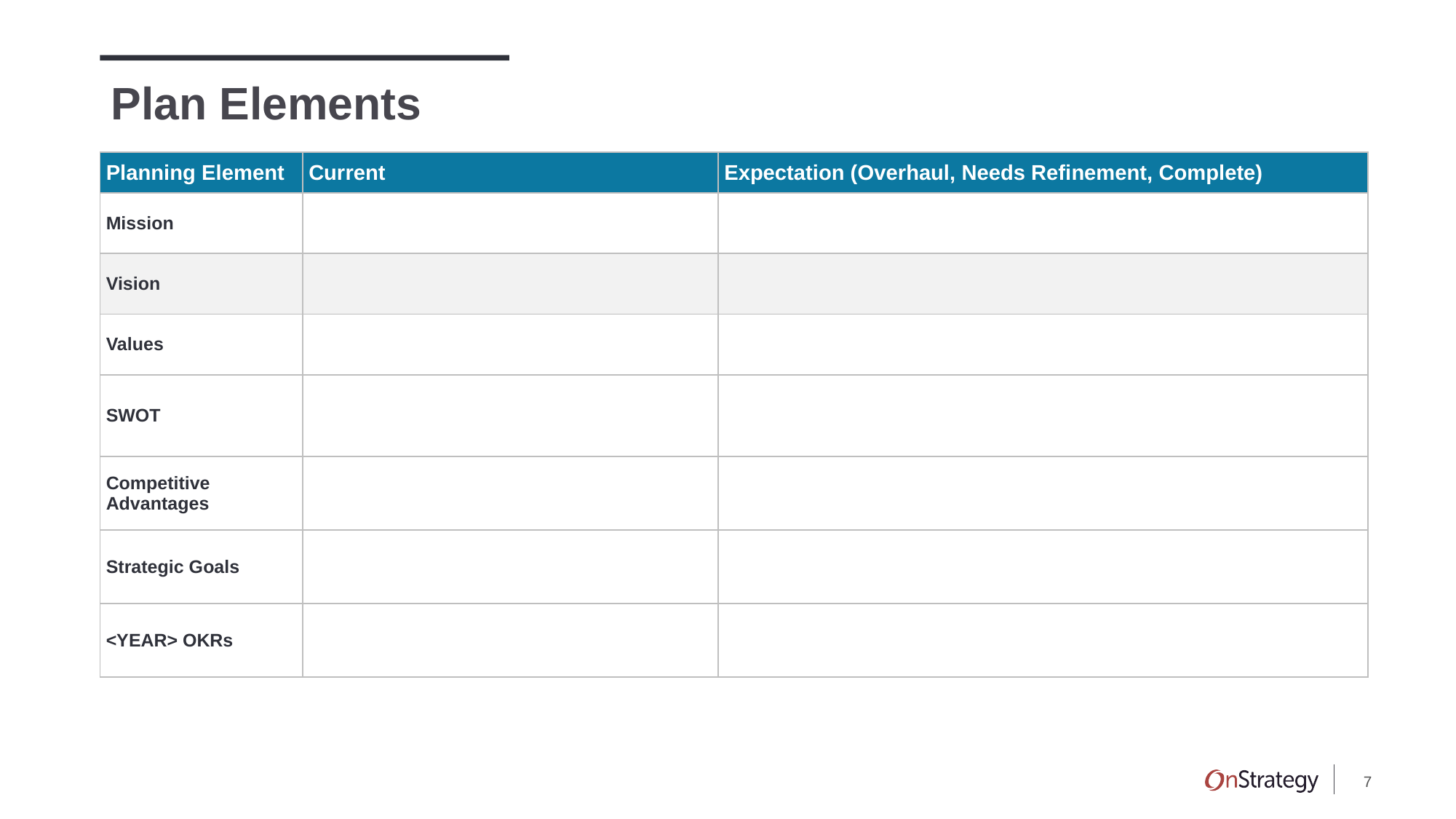

# Plan Elements
| Planning Element | Current | Expectation (Overhaul, Needs Refinement, Complete) |
| --- | --- | --- |
| Mission |  |  |
| Vision |  |  |
| Values |  |  |
| SWOT |  |  |
| Competitive Advantages |  |  |
| Strategic Goals |  |  |
| <YEAR> OKRs |  |  |
7